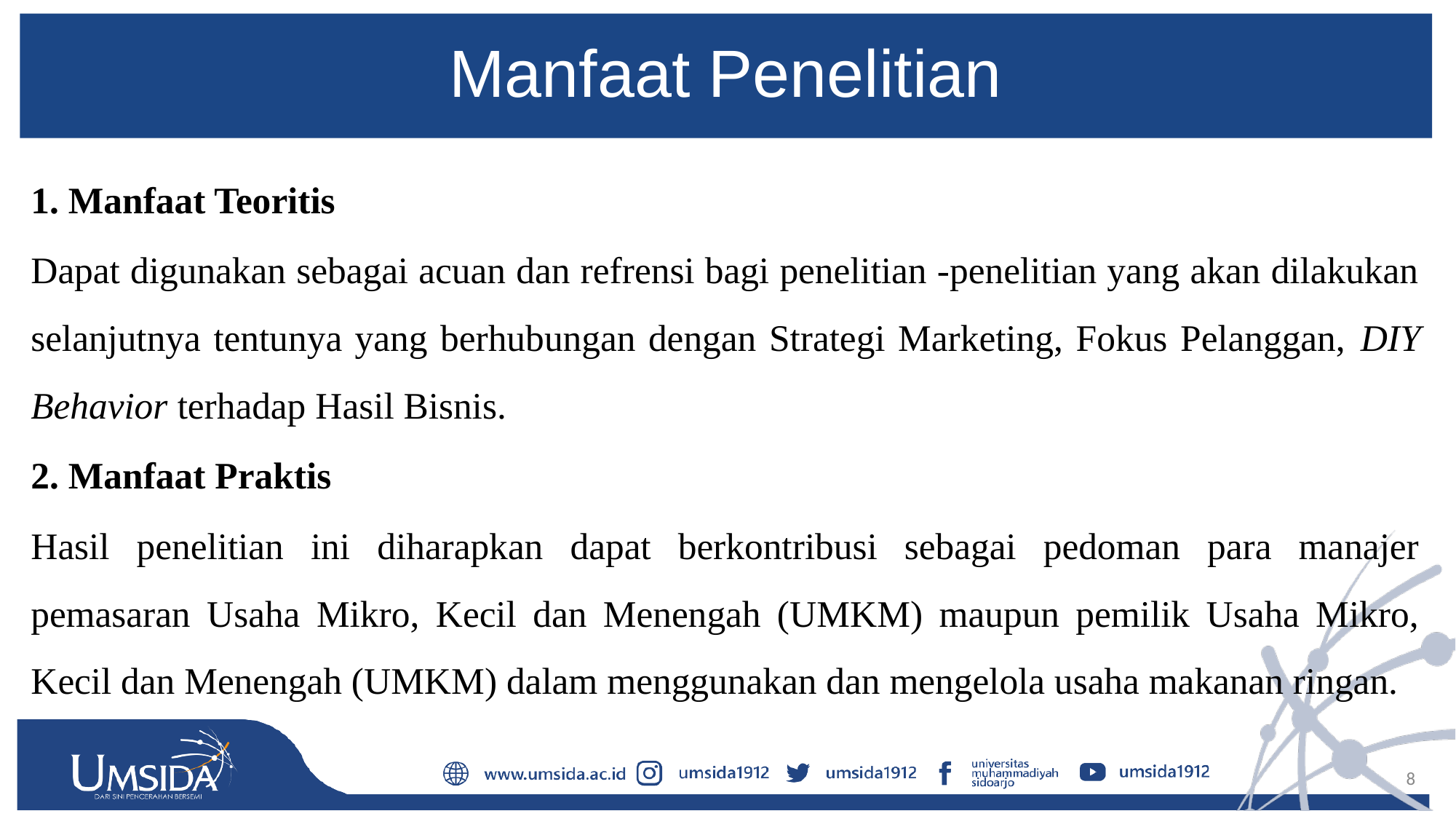

# Manfaat Penelitian
1. Manfaat Teoritis
Dapat digunakan sebagai acuan dan refrensi bagi penelitian -penelitian yang akan dilakukan selanjutnya tentunya yang berhubungan dengan Strategi Marketing, Fokus Pelanggan, DIY Behavior terhadap Hasil Bisnis.
2. Manfaat Praktis
Hasil penelitian ini diharapkan dapat berkontribusi sebagai pedoman para manajer pemasaran Usaha Mikro, Kecil dan Menengah (UMKM) maupun pemilik Usaha Mikro, Kecil dan Menengah (UMKM) dalam menggunakan dan mengelola usaha makanan ringan.